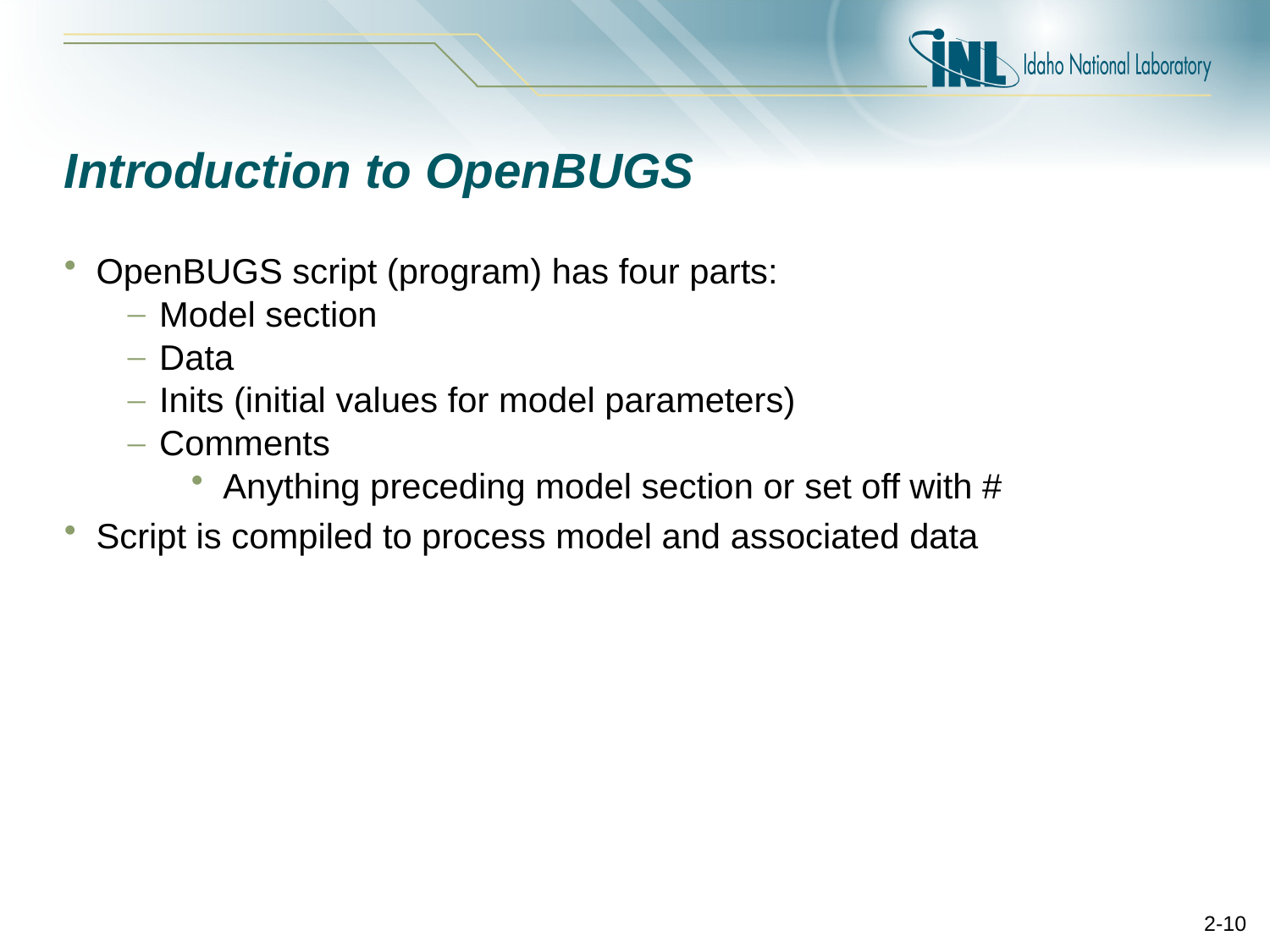

# Introduction to OpenBUGS
OpenBUGS script (program) has four parts:
Model section
Data
Inits (initial values for model parameters)
Comments
Anything preceding model section or set off with #
Script is compiled to process model and associated data
2-10